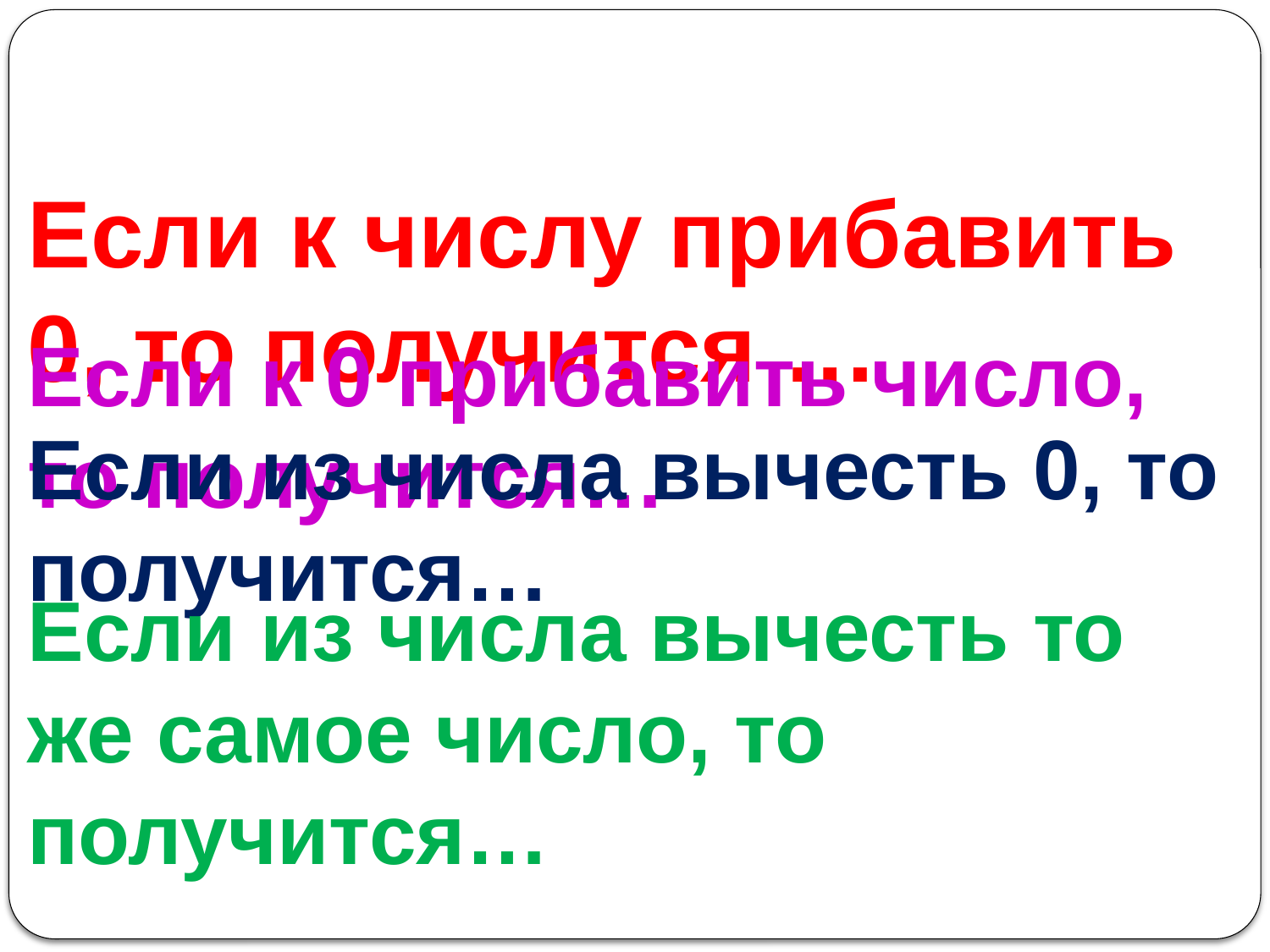

Если к числу прибавить 0, то получится …
Если к 0 прибавить число, то получится…
Если из числа вычесть 0, то получится…
Если из числа вычесть то же самое число, то получится…